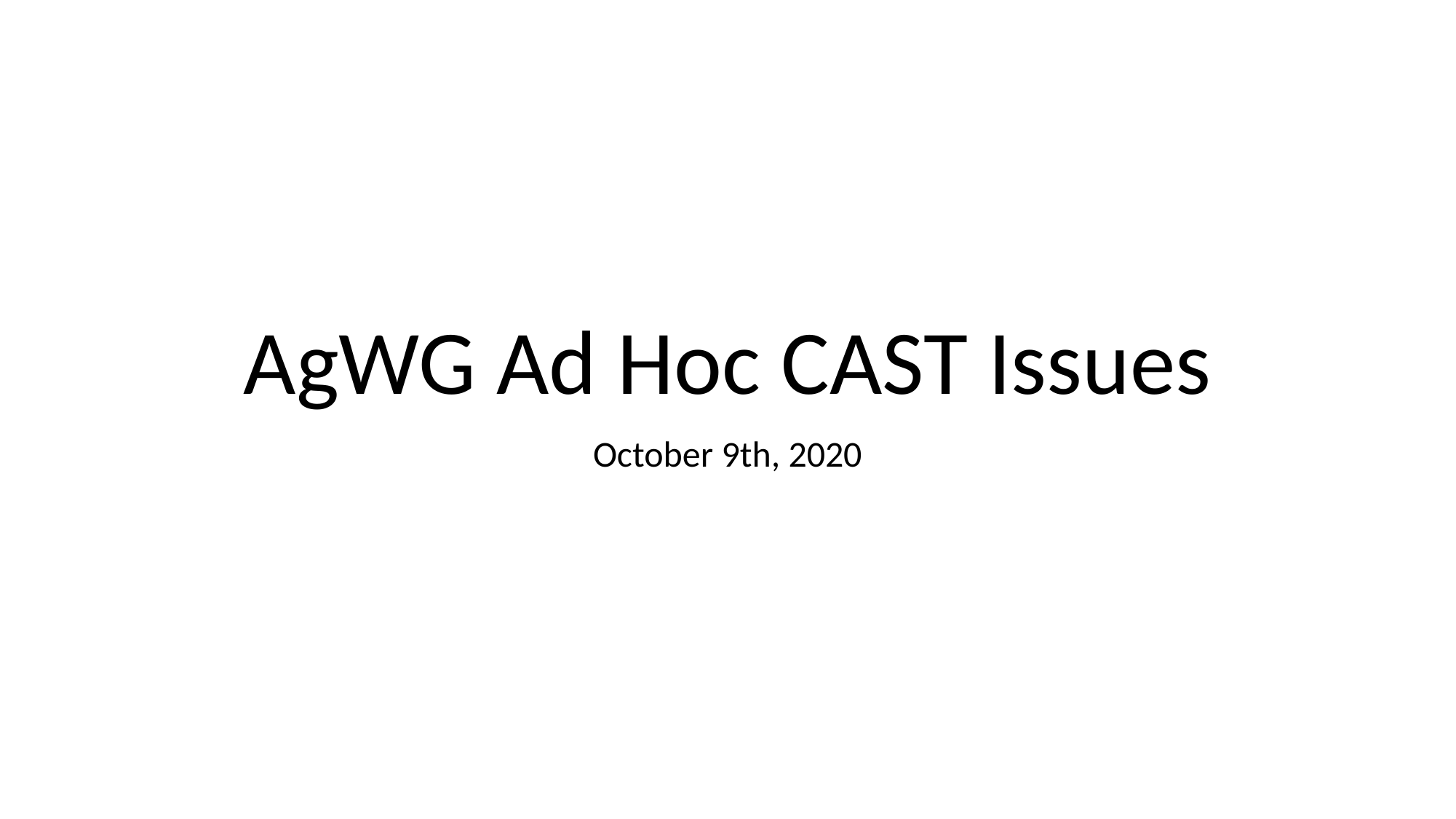

# AgWG Ad Hoc CAST Issues
October 9th, 2020